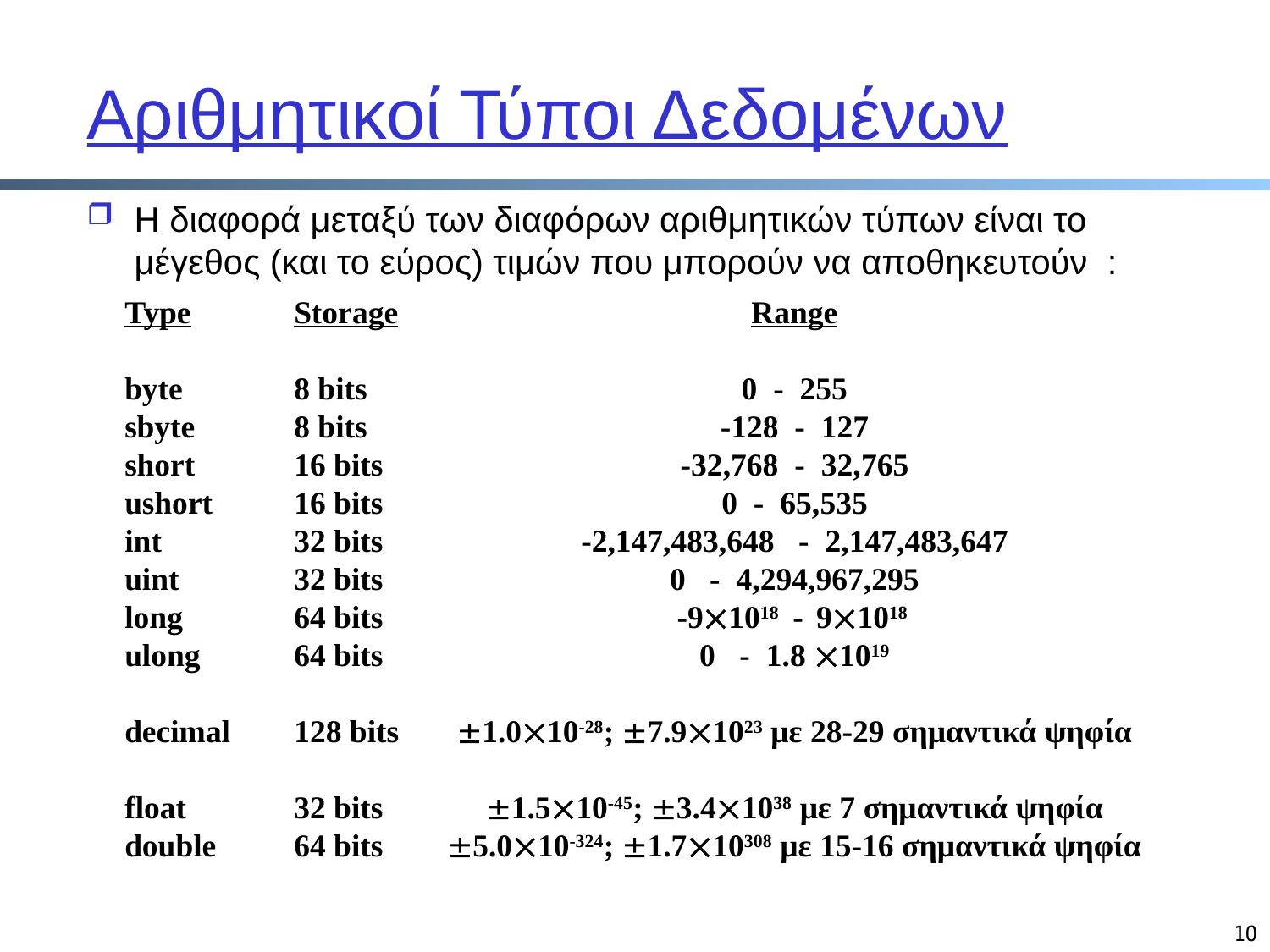

# Αριθμητικοί Τύποι Δεδομένων
Η διαφορά μεταξύ των διαφόρων αριθμητικών τύπων είναι το μέγεθος (και το εύρος) τιμών που μπορούν να αποθηκευτούν  :
Type

byte
sbyte
short
ushort
int
uint
long
ulong

decimal

float
double
Storage

8 bits
8 bits
16 bits
16 bits
32 bits
32 bits
64 bits
64 bits

128 bits

32 bits
64 bits
Range

0  -  255
-128  -  127
-32,768  -  32,765
0  -  65,535
-2,147,483,648   -  2,147,483,647
0   -  4,294,967,295
-9×1018   -  9×1018
0   -  1.8 ×1019

±1.0×10-28; ±7.9×1023 με 28-29 σημαντικά ψηφία

±1.5×10-45; ±3.4×1038 με 7 σημαντικά ψηφία
±5.0×10-324; ±1.7×10308 με 15-16 σημαντικά ψηφία
10